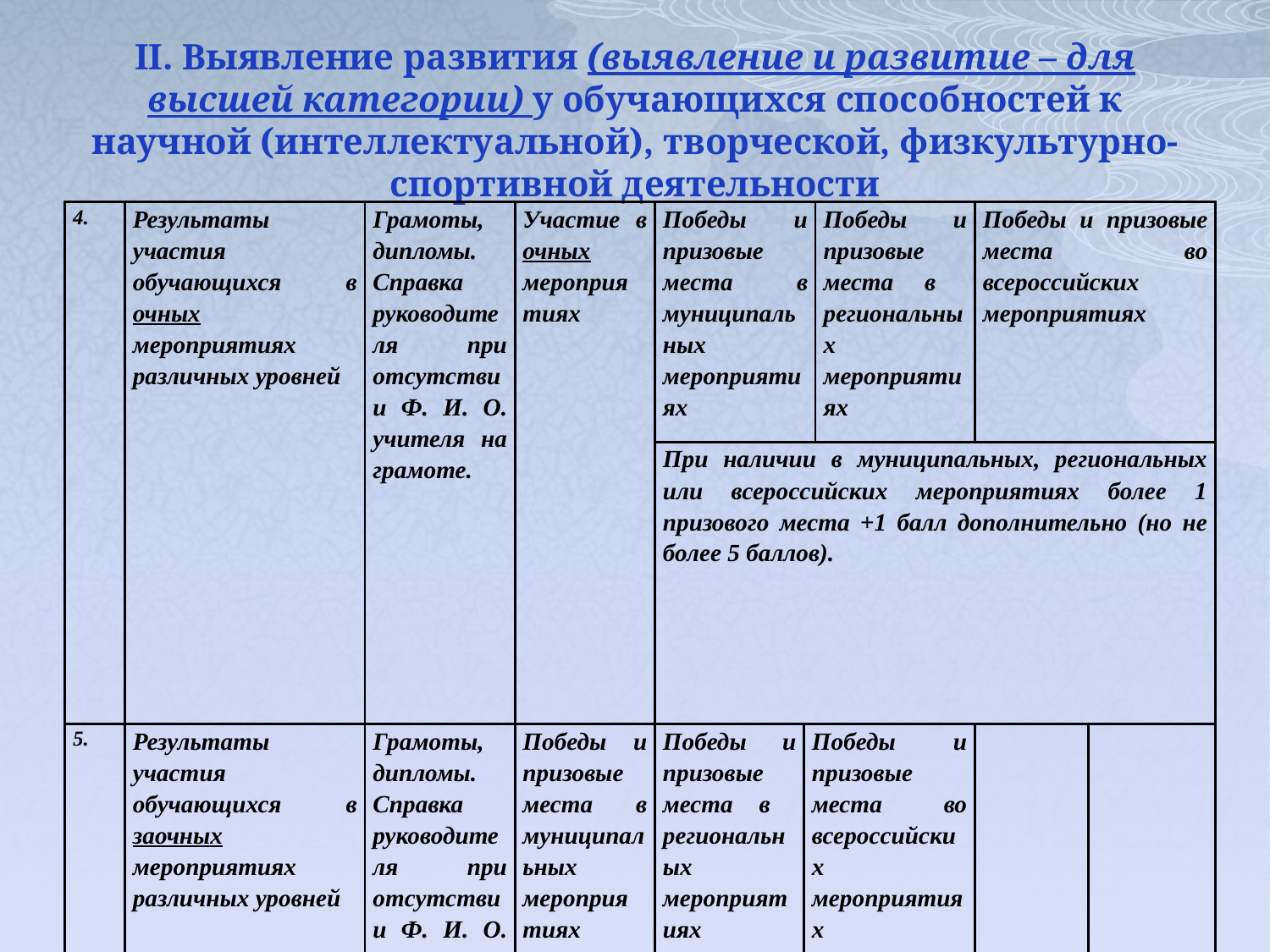

# II. Выявление развития (выявление и развитие – для высшей категории) у обучающихся способностей к научной (интеллектуальной), творческой, физкультурно-спортивной деятельности
| 4. | Результаты участия обучающихся в очных мероприятиях различных уровней | Грамоты, дипломы. Справка руководителя при отсутствии Ф. И. О. учителя на грамоте. | Участие в очных мероприятиях | Победы и призовые места в муниципальных мероприятиях |  | Победы и призовые места в региональных мероприятиях | Победы и призовые места во всероссийских мероприятиях |  |
| --- | --- | --- | --- | --- | --- | --- | --- | --- |
|  |  |  |  | При наличии в муниципальных, региональных или всероссийских мероприятиях более 1 призового места +1 балл дополнительно (но не более 5 баллов). |  |  |  |  |
| 5. | Результаты участия обучающихся в заочных мероприятиях различных уровней | Грамоты, дипломы. Справка руководителя при отсутствии Ф. И. О. учителя на грамоте). | Победы и призовые места в муниципальных мероприятиях | Победы и призовые места в региональных мероприятиях | Победы и призовые места во всероссийских мероприятиях |  |  |  |
|  |  |  | При наличии в заочных мероприятиях более 1 призового места +1 балл дополнительно (но не более 3 баллов). |  |  |  |  |  |